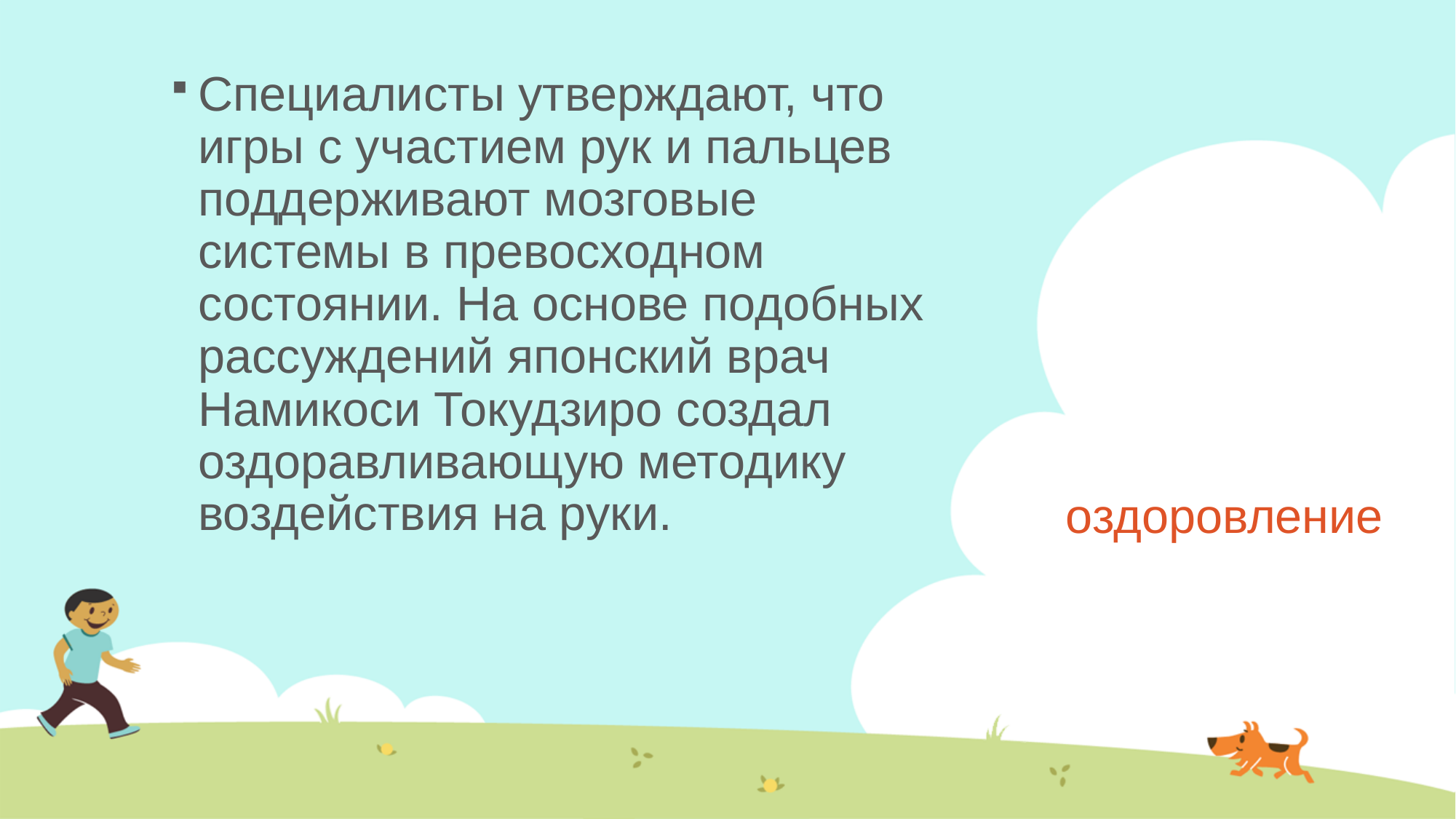

Специалисты утверждают, что игры с участием рук и пальцев поддерживают мозговые системы в превосходном состоянии. На основе подобных рассуждений японский врач Намикоси Токудзиро создал оздоравливающую методику воздействия на руки.
# оздоровление